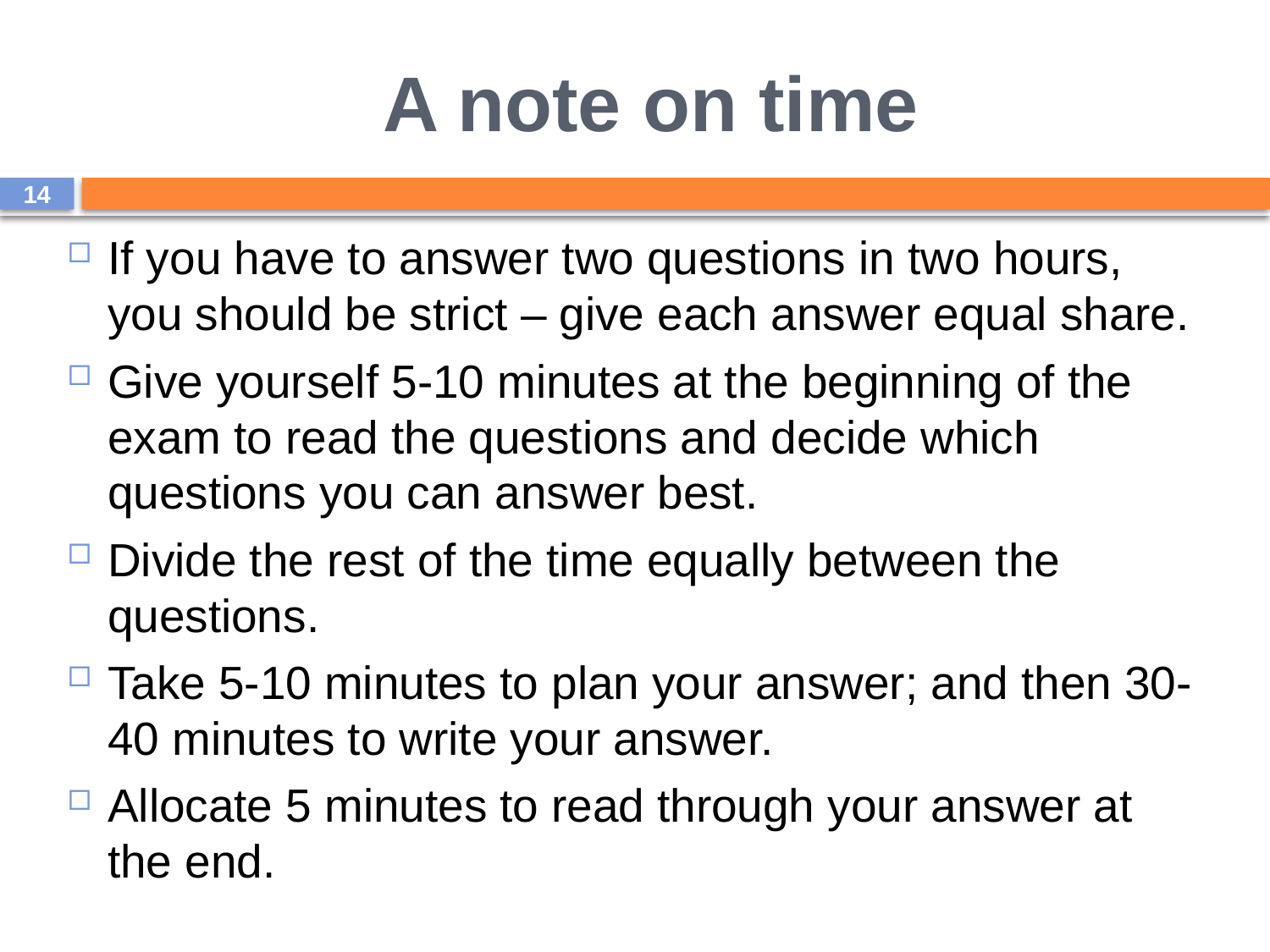

# A note on time
14
If you have to answer two questions in two hours, you should be strict – give each answer equal share.
Give yourself 5-10 minutes at the beginning of the exam to read the questions and decide which questions you can answer best.
Divide the rest of the time equally between the questions.
Take 5-10 minutes to plan your answer; and then 30-40 minutes to write your answer.
Allocate 5 minutes to read through your answer at the end.